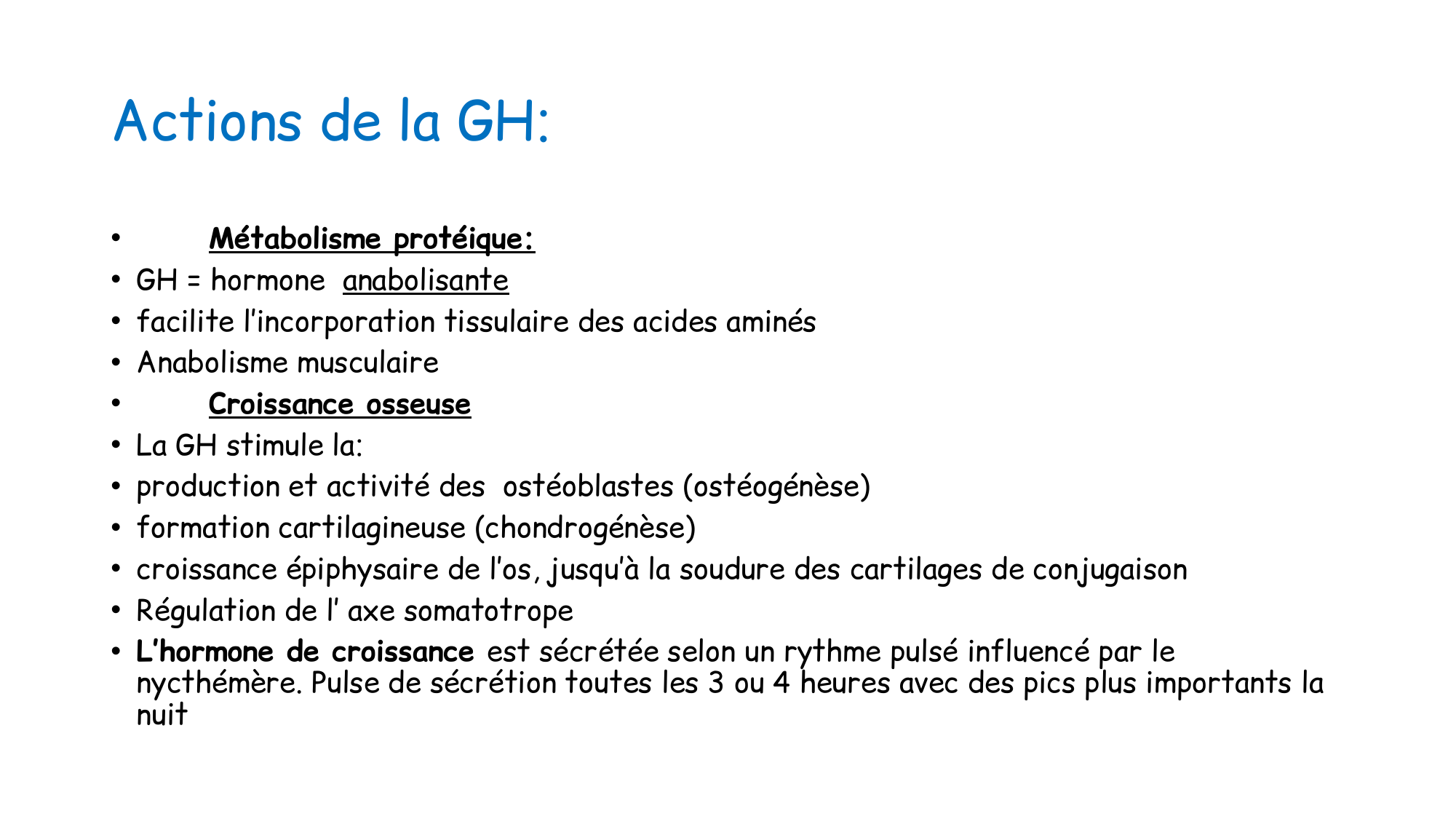

# Actions de la GH:
	Métabolisme protéique:
GH = hormone  anabolisante
facilite l’incorporation tissulaire des acides aminés
Anabolisme musculaire
	Croissance osseuse
La GH stimule la:
production et activité des  ostéoblastes (ostéogénèse)
formation cartilagineuse (chondrogénèse)
croissance épiphysaire de l’os, jusqu’à la soudure des cartilages de conjugaison
Régulation de l’ axe somatotrope
L’hormone de croissance est sécrétée selon un rythme pulsé influencé par le nycthémère. Pulse de sécrétion toutes les 3 ou 4 heures avec des pics plus importants la nuit